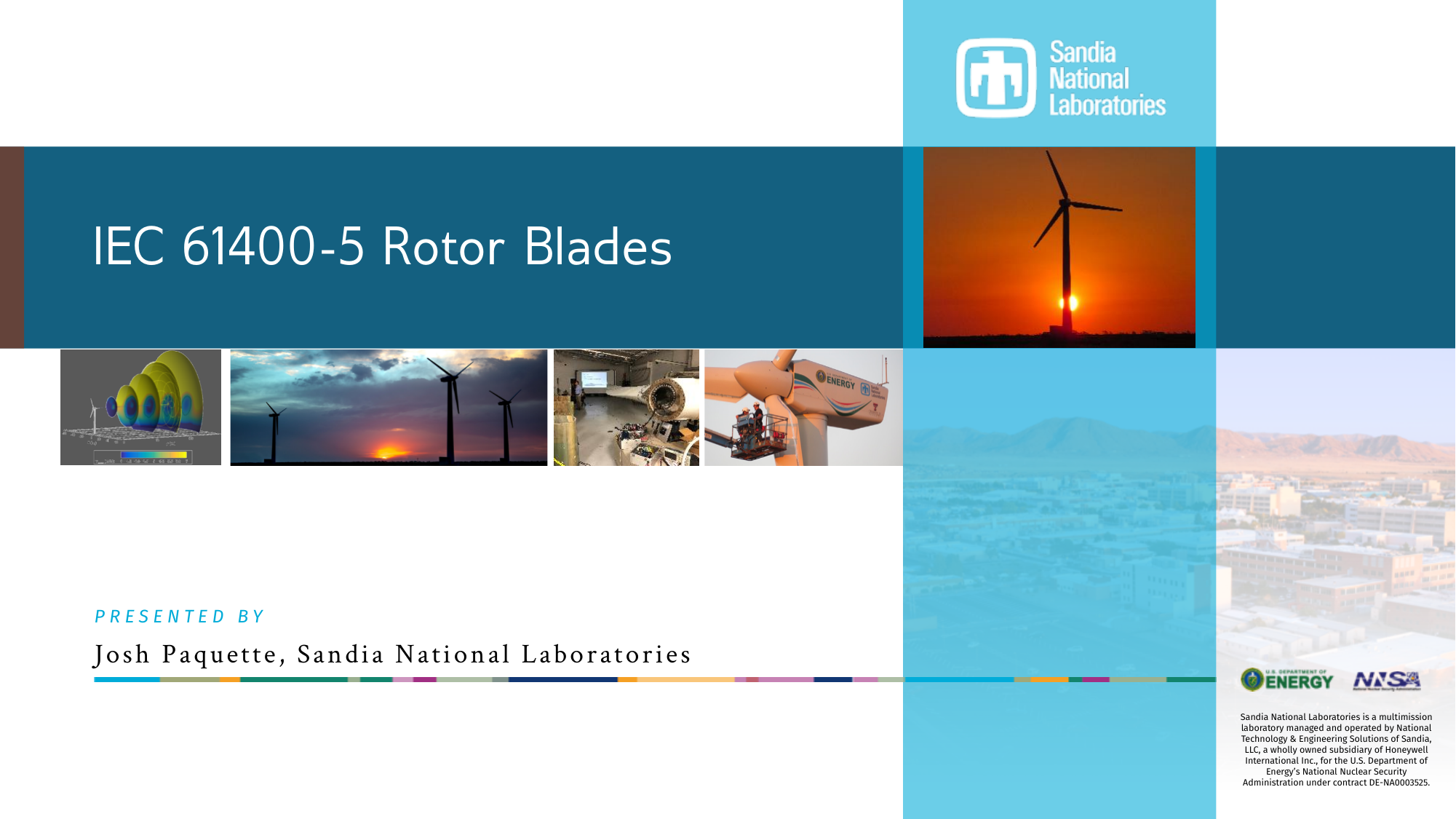

# IEC 61400-5 Rotor Blades
Josh Paquette, Sandia National Laboratories